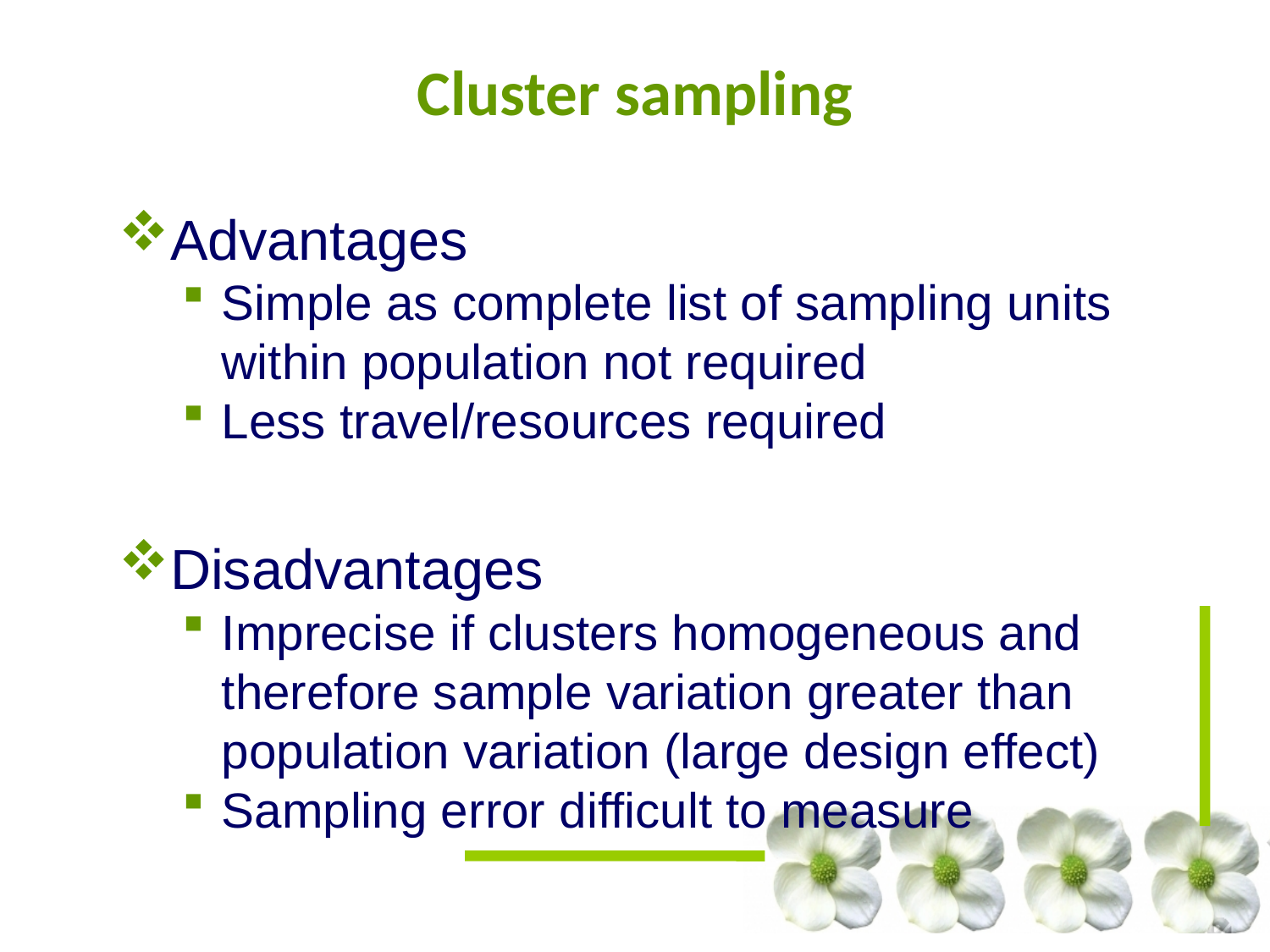

# Cluster sampling
Advantages
Simple as complete list of sampling units within population not required
Less travel/resources required

Disadvantages
Imprecise if clusters homogeneous and therefore sample variation greater than population variation (large design effect)
Sampling error difficult to measure